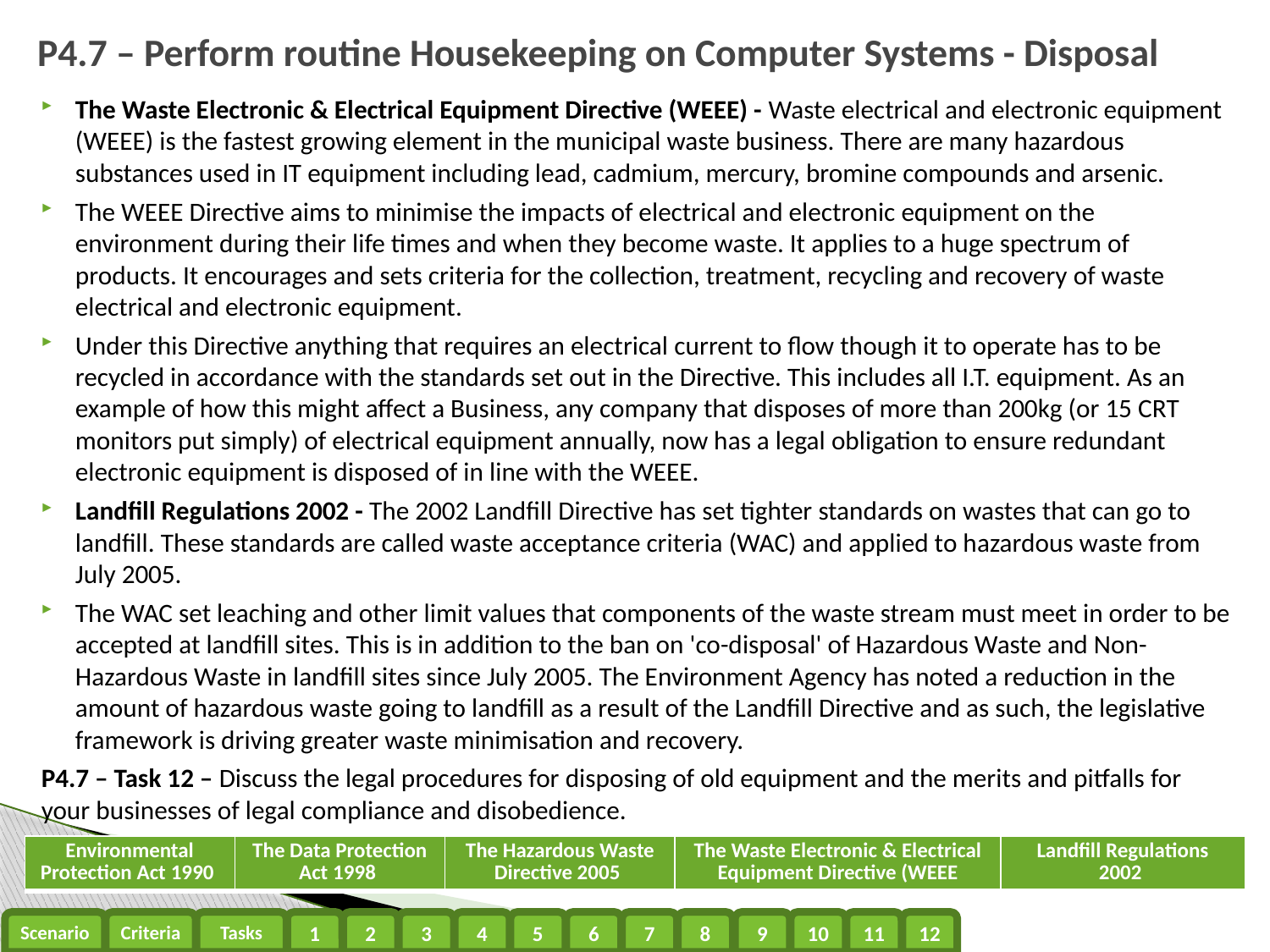

# P4.7 – Perform routine Housekeeping on Computer Systems - Disposal
The Waste Electronic & Electrical Equipment Directive (WEEE) - Waste electrical and electronic equipment (WEEE) is the fastest growing element in the municipal waste business. There are many hazardous substances used in IT equipment including lead, cadmium, mercury, bromine compounds and arsenic.
The WEEE Directive aims to minimise the impacts of electrical and electronic equipment on the environment during their life times and when they become waste. It applies to a huge spectrum of products. It encourages and sets criteria for the collection, treatment, recycling and recovery of waste electrical and electronic equipment.
Under this Directive anything that requires an electrical current to flow though it to operate has to be recycled in accordance with the standards set out in the Directive. This includes all I.T. equipment. As an example of how this might affect a Business, any company that disposes of more than 200kg (or 15 CRT monitors put simply) of electrical equipment annually, now has a legal obligation to ensure redundant electronic equipment is disposed of in line with the WEEE.
Landfill Regulations 2002 - The 2002 Landfill Directive has set tighter standards on wastes that can go to landfill. These standards are called waste acceptance criteria (WAC) and applied to hazardous waste from July 2005.
The WAC set leaching and other limit values that components of the waste stream must meet in order to be accepted at landfill sites. This is in addition to the ban on 'co-disposal' of Hazardous Waste and Non-Hazardous Waste in landfill sites since July 2005. The Environment Agency has noted a reduction in the amount of hazardous waste going to landfill as a result of the Landfill Directive and as such, the legislative framework is driving greater waste minimisation and recovery.
P4.7 – Task 12 – Discuss the legal procedures for disposing of old equipment and the merits and pitfalls for your businesses of legal compliance and disobedience.

| Environmental Protection Act 1990 | The Data Protection Act 1998 | The Hazardous Waste Directive 2005 | The Waste Electronic & Electrical Equipment Directive (WEEE | Landfill Regulations 2002 |
| --- | --- | --- | --- | --- |